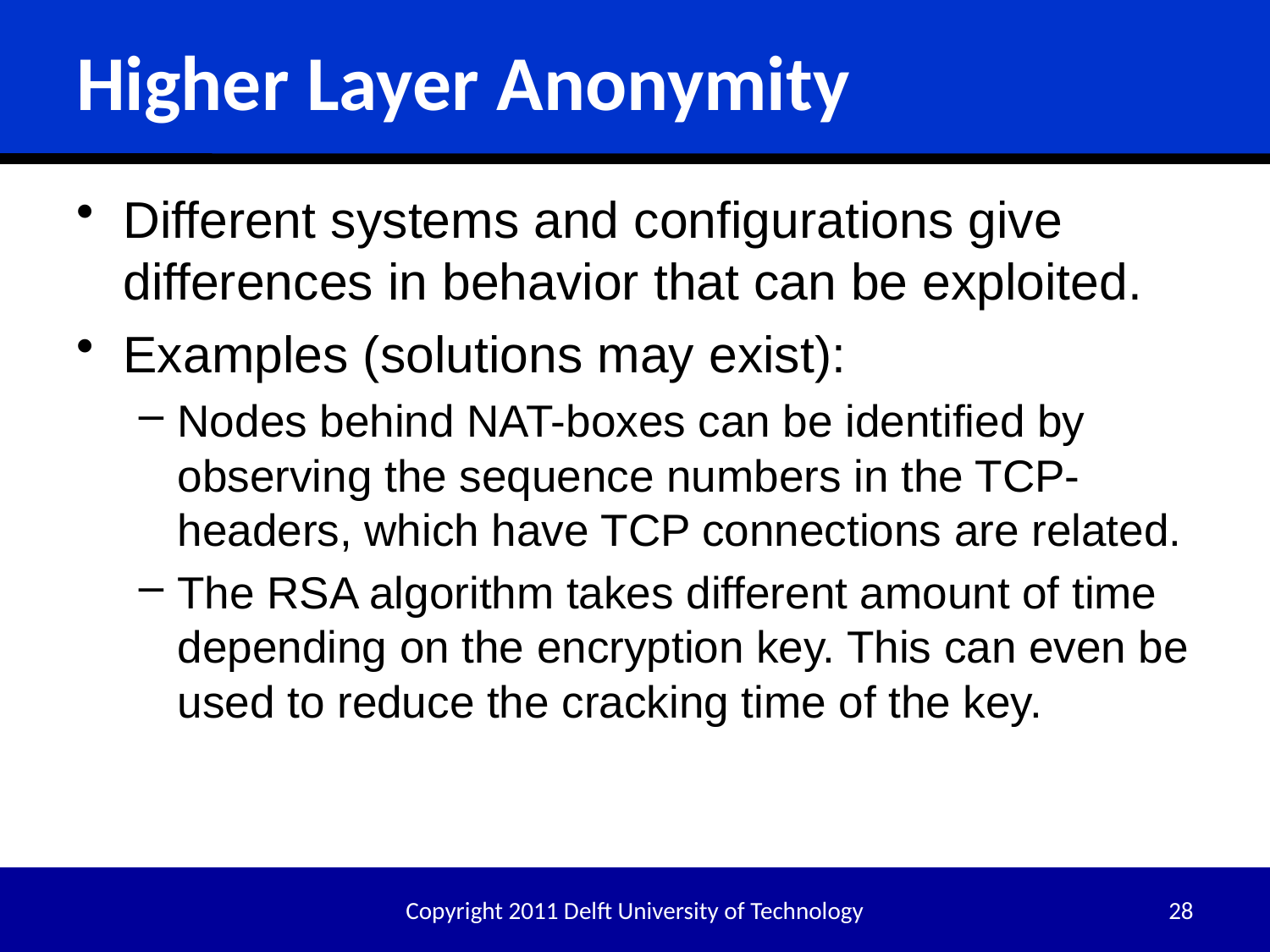

# Higher Layer Anonymity
Different systems and configurations give differences in behavior that can be exploited.
Examples (solutions may exist):
Nodes behind NAT-boxes can be identified by observing the sequence numbers in the TCP-headers, which have TCP connections are related.
The RSA algorithm takes different amount of time depending on the encryption key. This can even be used to reduce the cracking time of the key.
Copyright 2011 Delft University of Technology
28